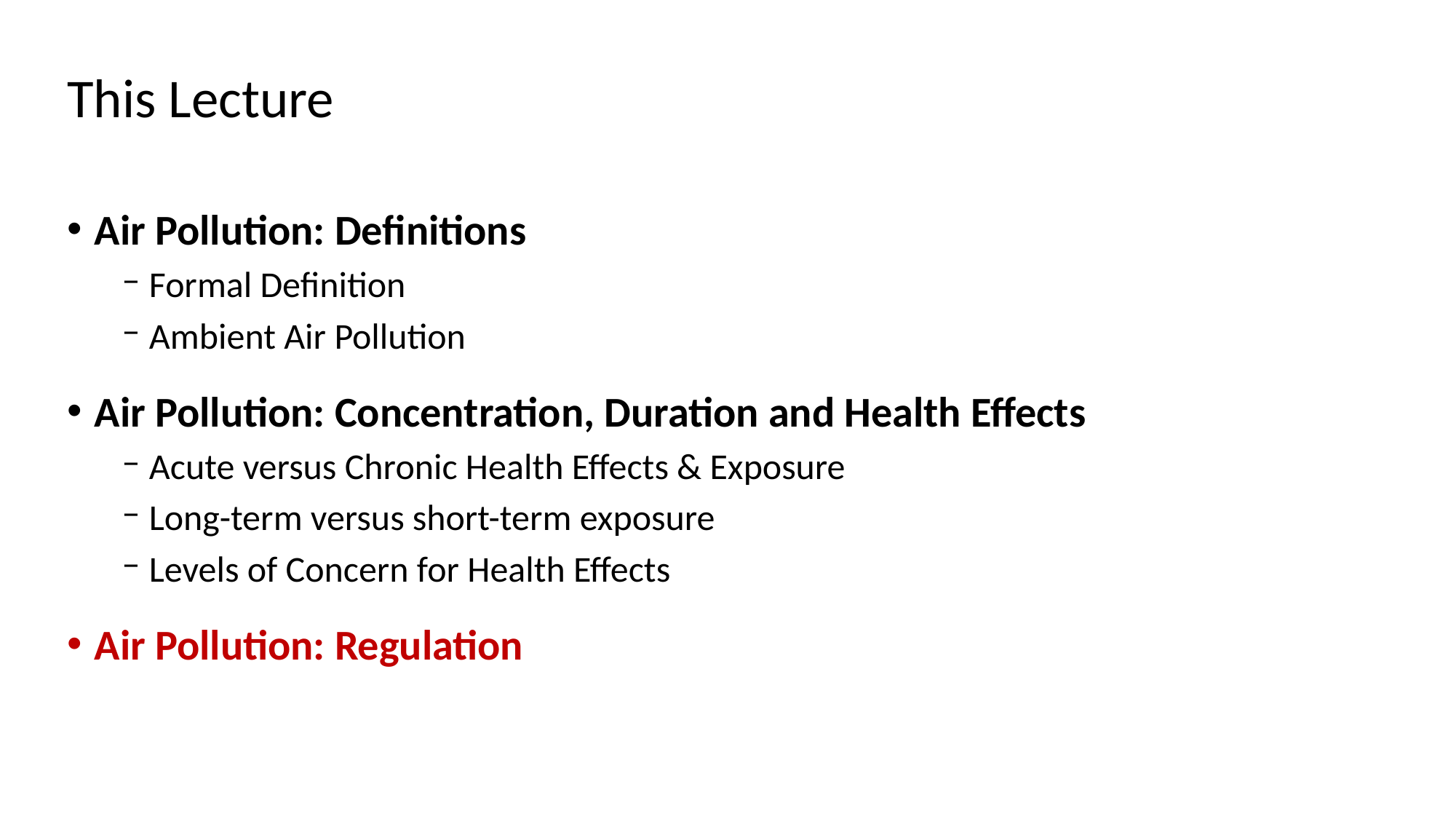

# This Lecture
Air Pollution: Definitions
Formal Definition
Ambient Air Pollution
Air Pollution: Concentration, Duration and Health Effects
Acute versus Chronic Health Effects & Exposure
Long-term versus short-term exposure
Levels of Concern for Health Effects
Air Pollution: Regulation